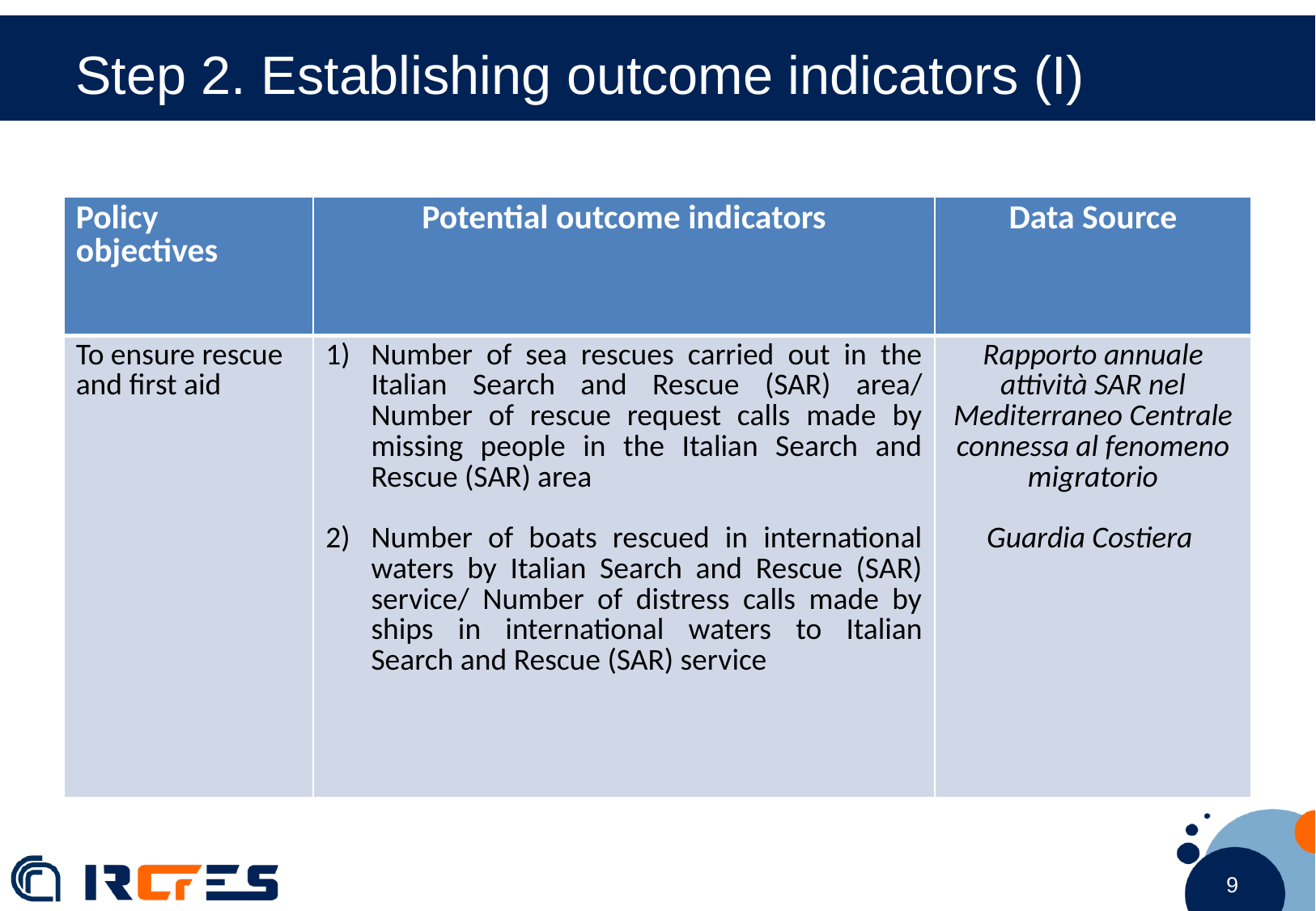

Step 2. Establishing outcome indicators (I)
| Policy objectives | Potential outcome indicators | Data Source |
| --- | --- | --- |
| To ensure rescue and first aid | Number of sea rescues carried out in the Italian Search and Rescue (SAR) area/ Number of rescue request calls made by missing people in the Italian Search and Rescue (SAR) area Number of boats rescued in international waters by Italian Search and Rescue (SAR) service/ Number of distress calls made by ships in international waters to Italian Search and Rescue (SAR) service | Rapporto annuale attività SAR nel Mediterraneo Centrale connessa al fenomeno migratorio Guardia Costiera |